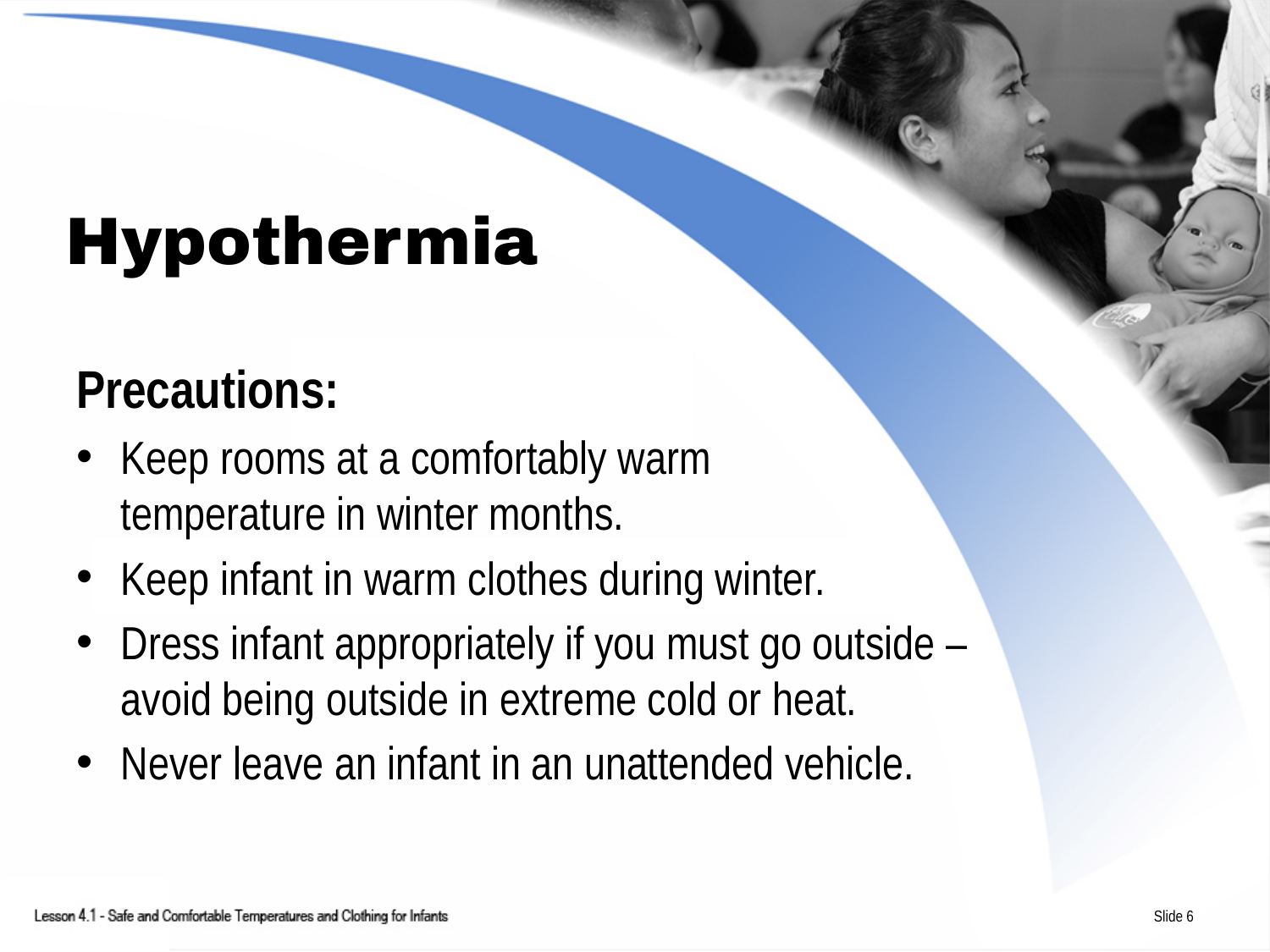

Hypothermia
Precautions:
Keep rooms at a comfortably warm
temperature in winter months.
Keep infant in warm clothes during winter.
Dress infant appropriately if you must go outside –
avoid being outside in extreme cold or heat.
Never leave an infant in an unattended vehicle.
Slide 6